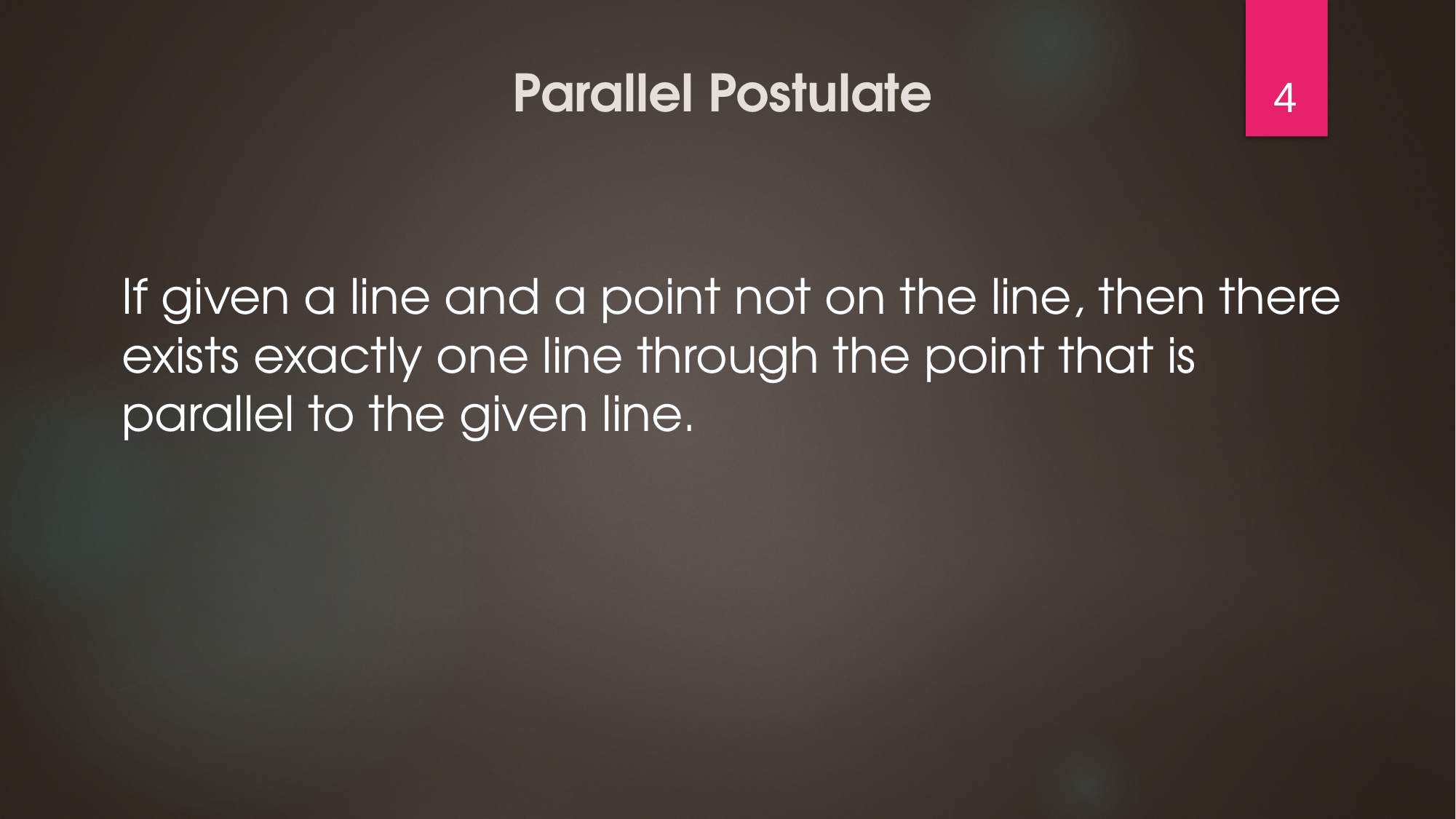

4
# Parallel Postulate
If given a line and a point not on the line, then there exists exactly one line through the point that is parallel to the given line.